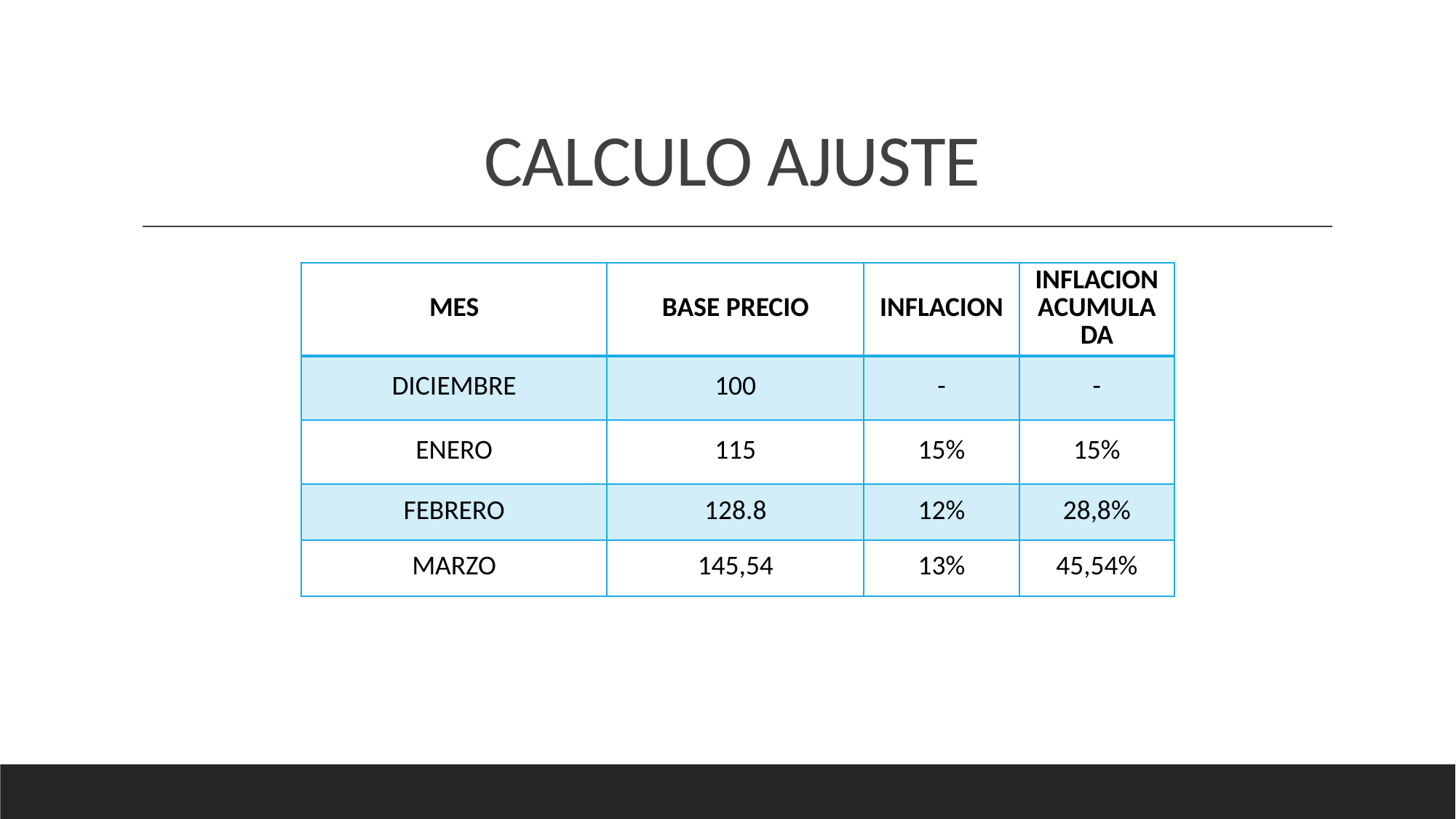

# CALCULO AJUSTE
| MES | BASE PRECIO | INFLACION | INFLACION ACUMULADA |
| --- | --- | --- | --- |
| DICIEMBRE | 100 | - | - |
| ENERO | 115 | 15% | 15% |
| FEBRERO | 128.8 | 12% | 28,8% |
| MARZO | 145,54 | 13% | 45,54% |